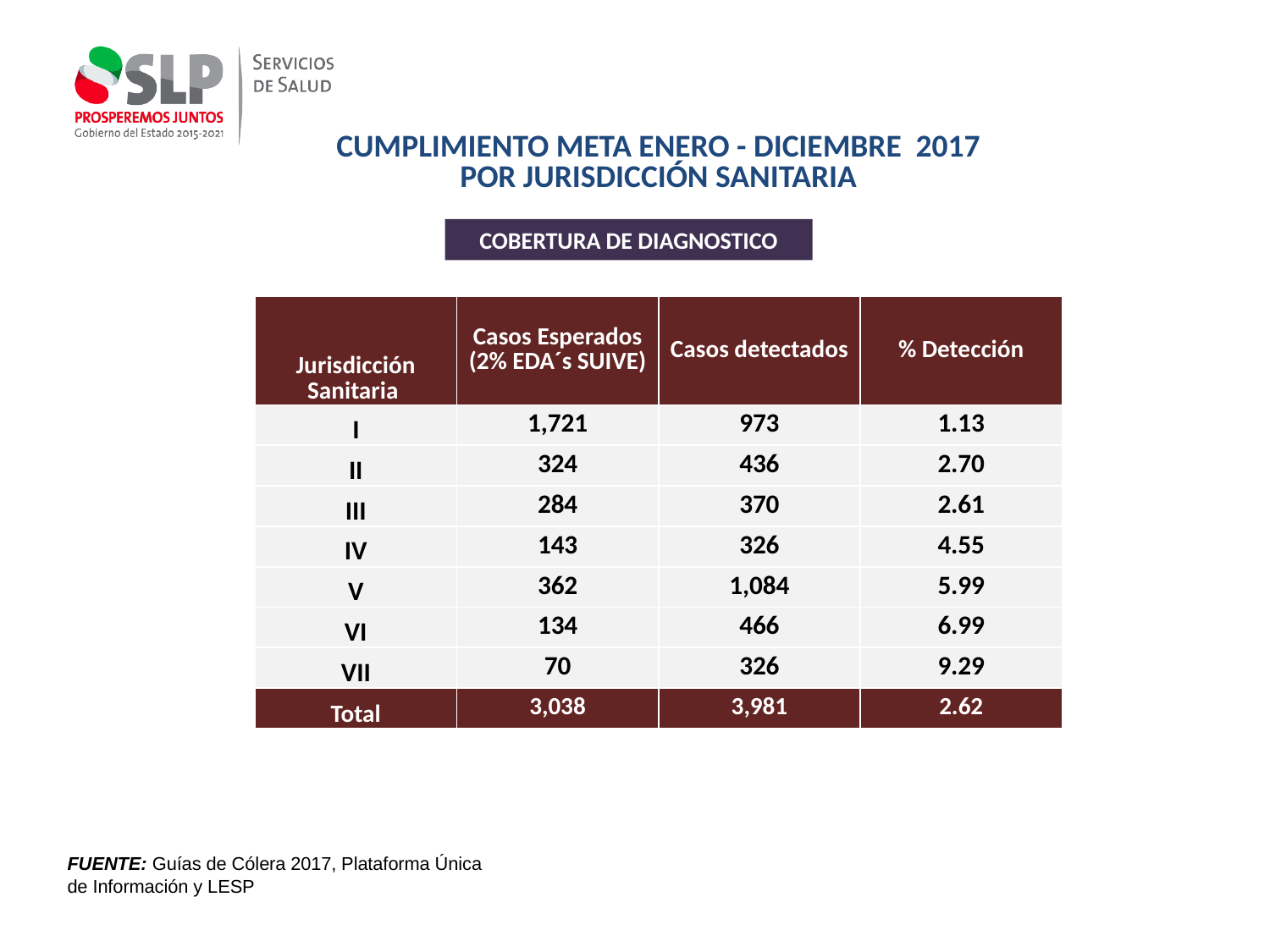

CUMPLIMIENTO META ENERO - DICIEMBRE  2017
POR JURISDICCIÓN SANITARIA
COBERTURA DE DIAGNOSTICO
| Jurisdicción Sanitaria | Casos Esperados (2% EDA´s SUIVE) | Casos detectados | % Detección |
| --- | --- | --- | --- |
| I | 1,721 | 973 | 1.13 |
| II | 324 | 436 | 2.70 |
| III | 284 | 370 | 2.61 |
| IV | 143 | 326 | 4.55 |
| V | 362 | 1,084 | 5.99 |
| VI | 134 | 466 | 6.99 |
| VII | 70 | 326 | 9.29 |
| Total | 3,038 | 3,981 | 2.62 |
FUENTE: Guías de Cólera 2017, Plataforma Única de Información y LESP